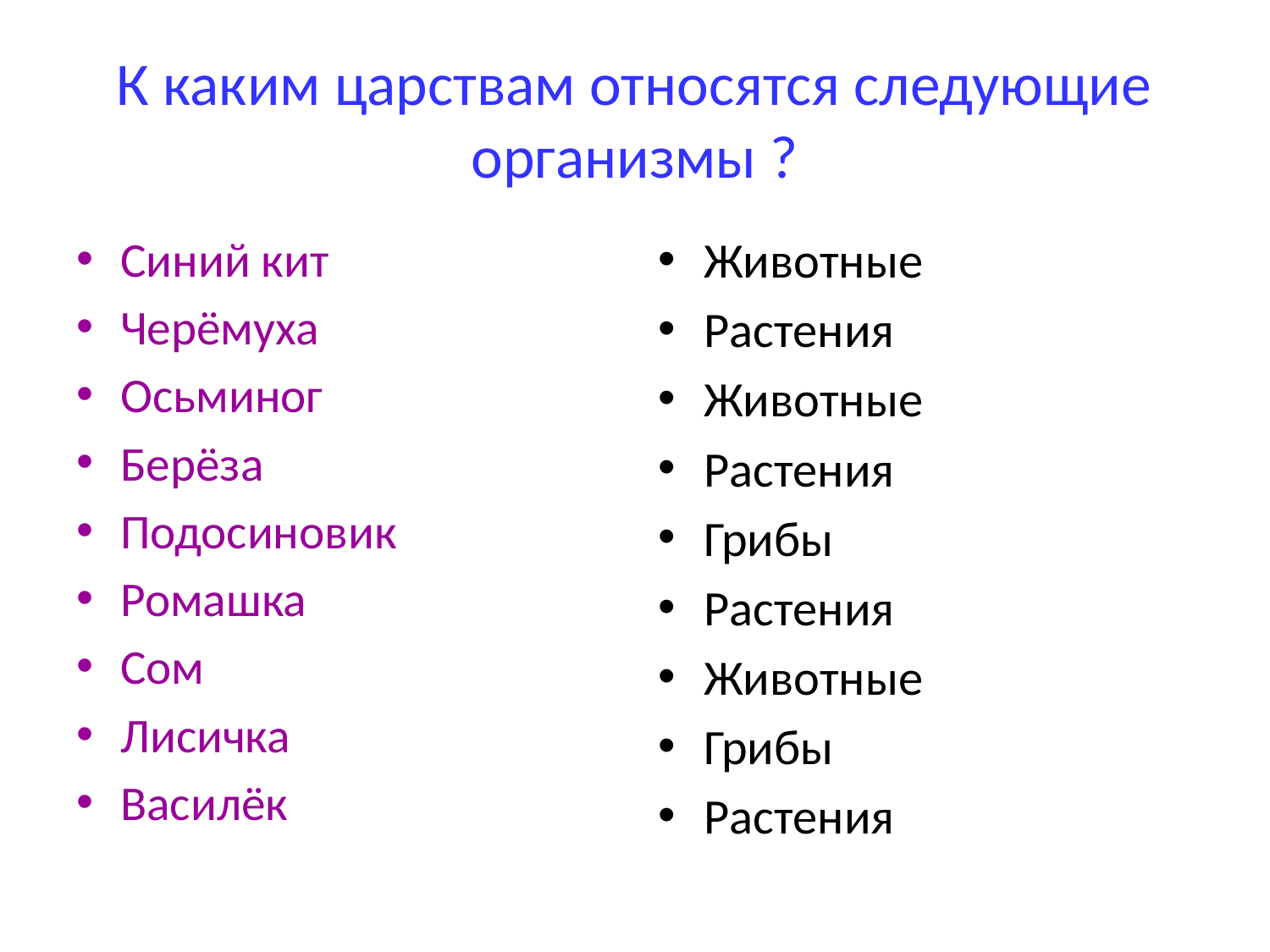

# К каким царствам относятся следующие организмы ?
Синий кит
Черёмуха
Осьминог
Берёза
Подосиновик
Ромашка
Сом
Лисичка
Василёк

Животные
Растения
Животные
Растения
Грибы
Растения
Животные
Грибы
Растения